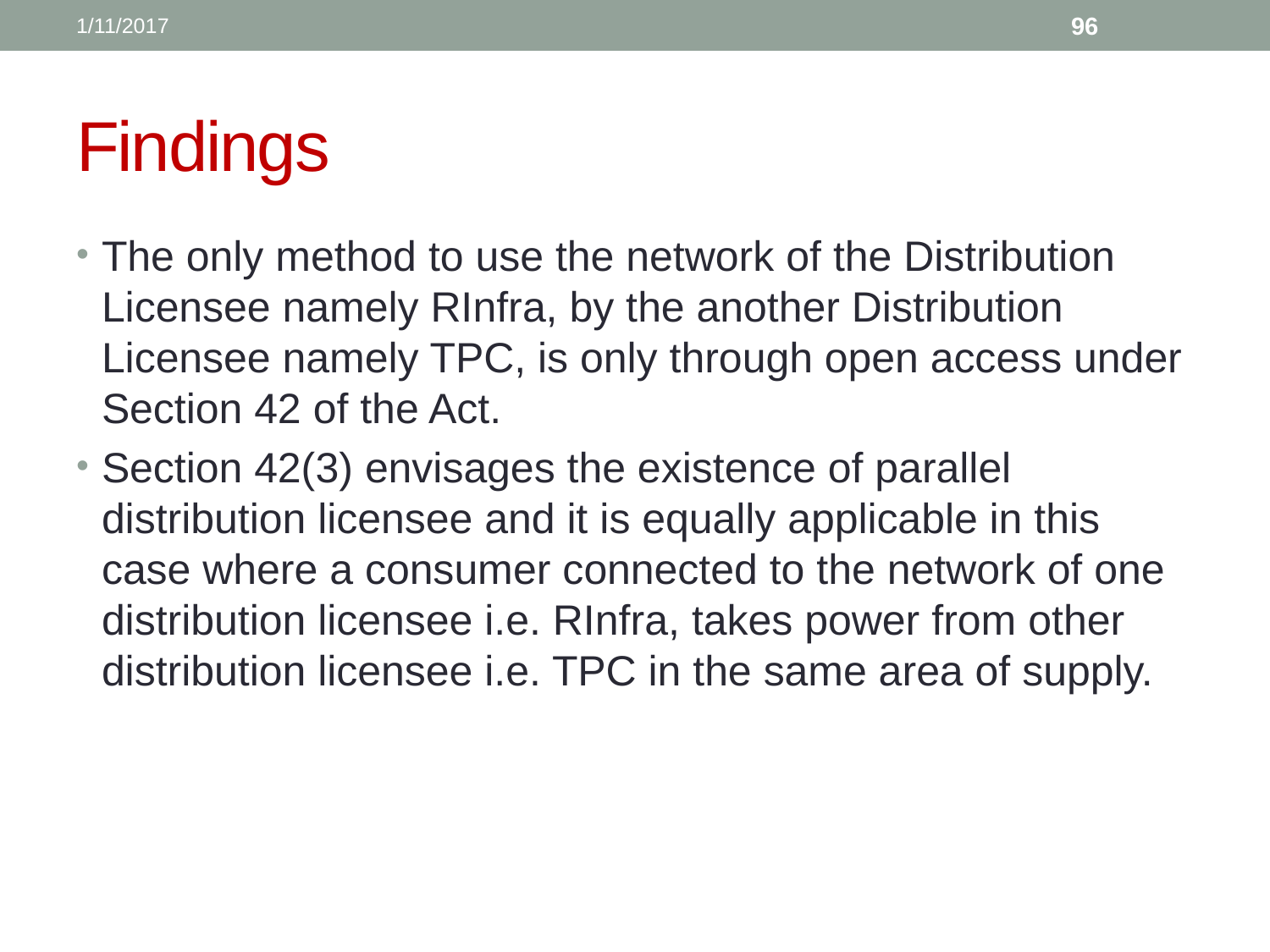

1/11/2017
96
# Findings
The only method to use the network of the Distribution Licensee namely RInfra, by the another Distribution Licensee namely TPC, is only through open access under Section 42 of the Act.
Section 42(3) envisages the existence of parallel distribution licensee and it is equally applicable in this case where a consumer connected to the network of one distribution licensee i.e. RInfra, takes power from other distribution licensee i.e. TPC in the same area of supply.